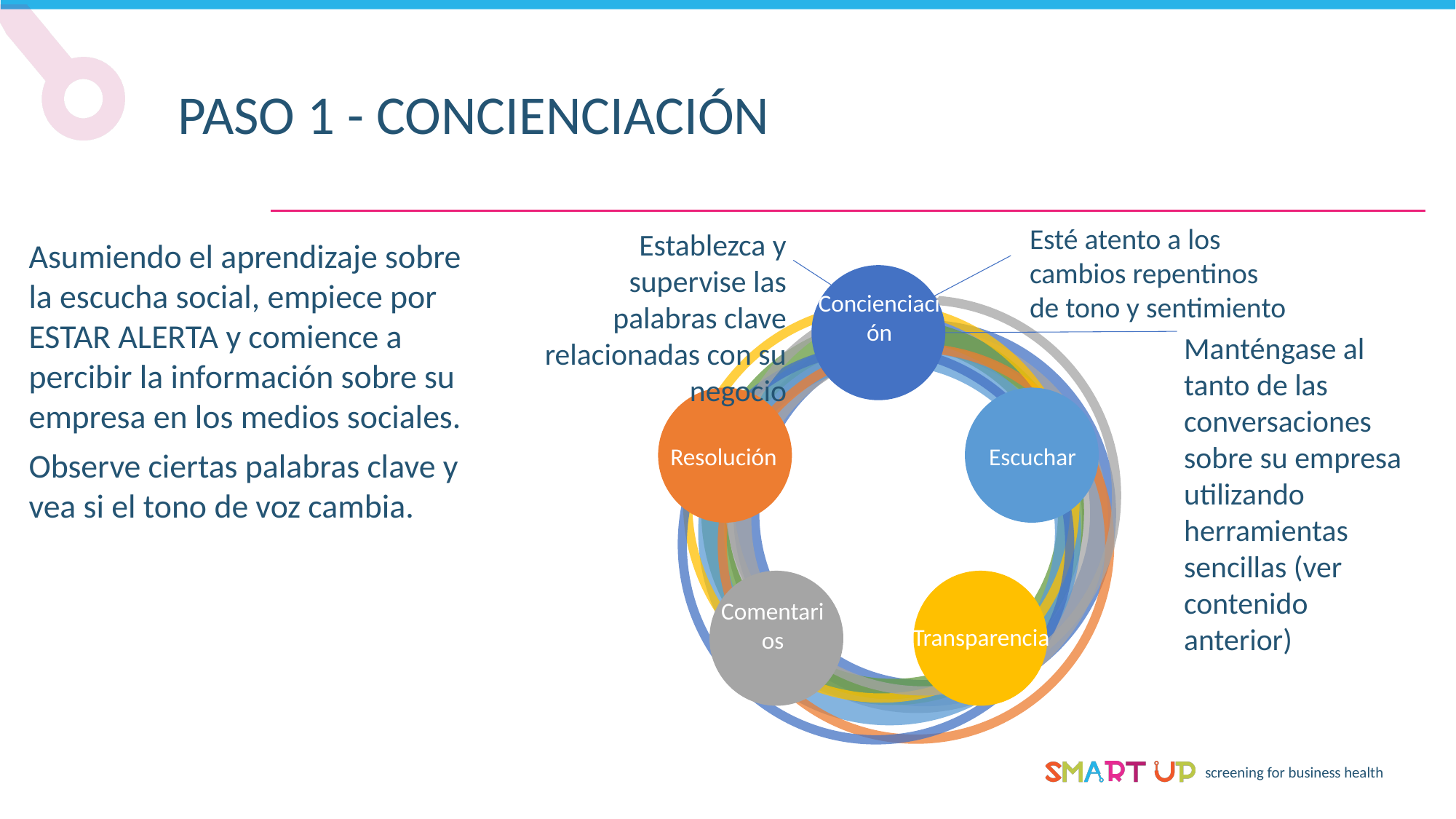

PASO 1 - CONCIENCIACIÓN
Esté atento a los cambios repentinos de tono y sentimiento
Establezca y supervise las palabras clave relacionadas con su negocio
Asumiendo el aprendizaje sobre la escucha social, empiece por ESTAR ALERTA y comience a percibir la información sobre su empresa en los medios sociales.
Observe ciertas palabras clave y vea si el tono de voz cambia.

Concienciación
Manténgase al tanto de las conversaciones sobre su empresa utilizando herramientas sencillas (ver contenido anterior)

Resolución
Escuchar

Transparencia
Comentarios